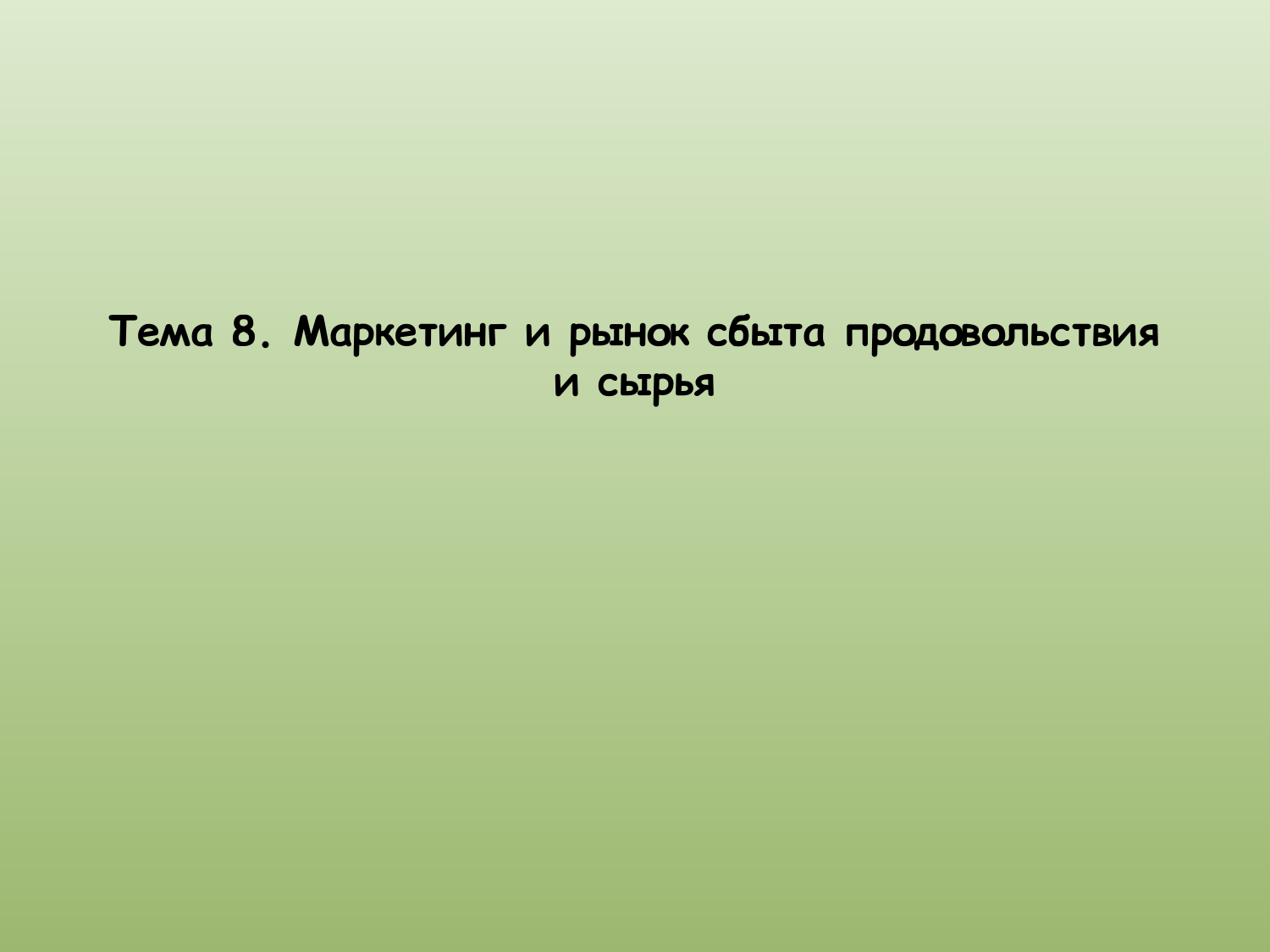

# Тема 8. Маркетинг и рынок сбыта продовольствия и сырья